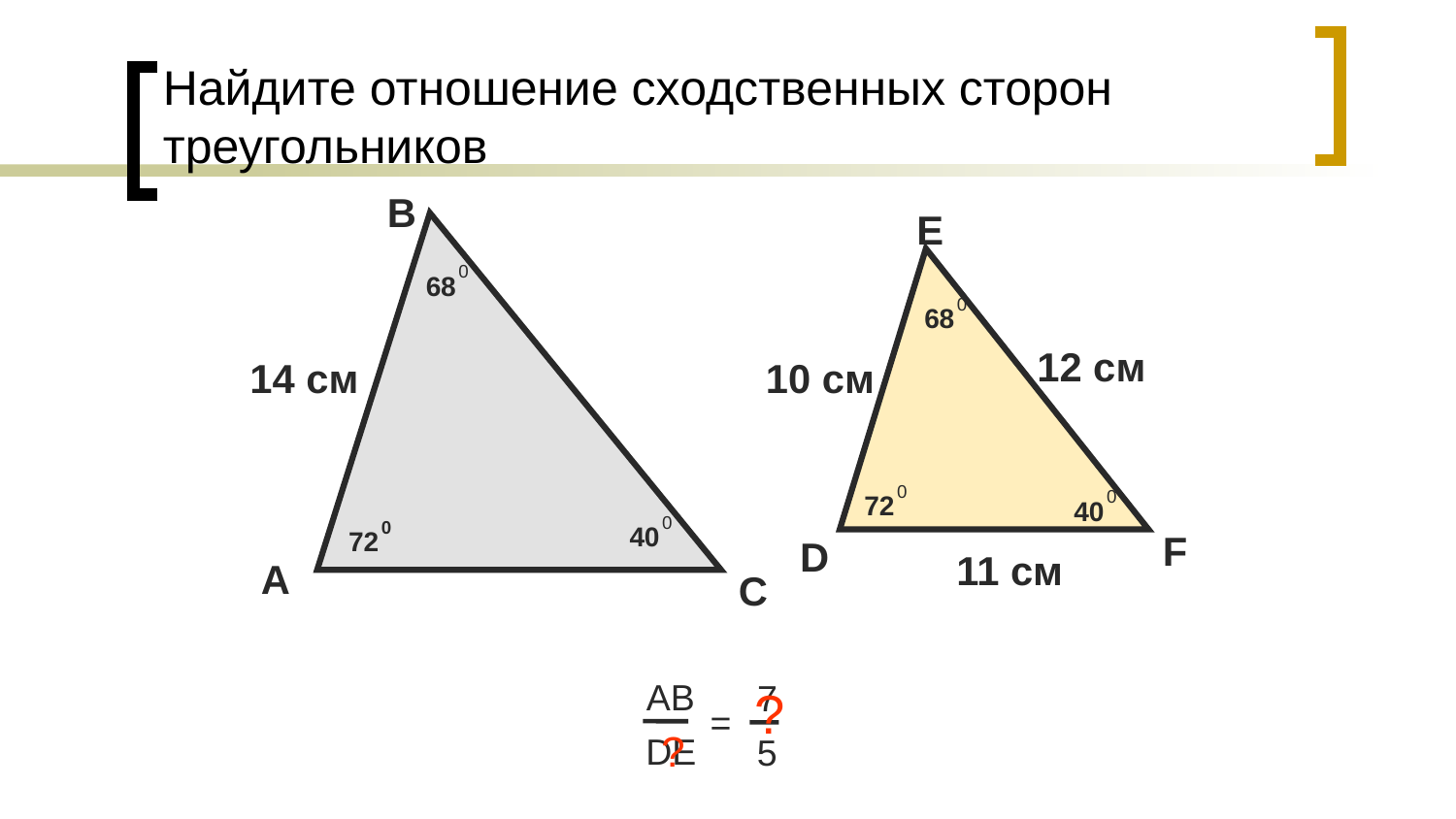

# Найдите отношение сходственных сторон треугольников
В
E

0
68
0
68
12 см
14 cм
10 см
0
72
0
40
0
40
0
72
F
D
11 см
А
С
АВ
7

5
?
=
?

DE